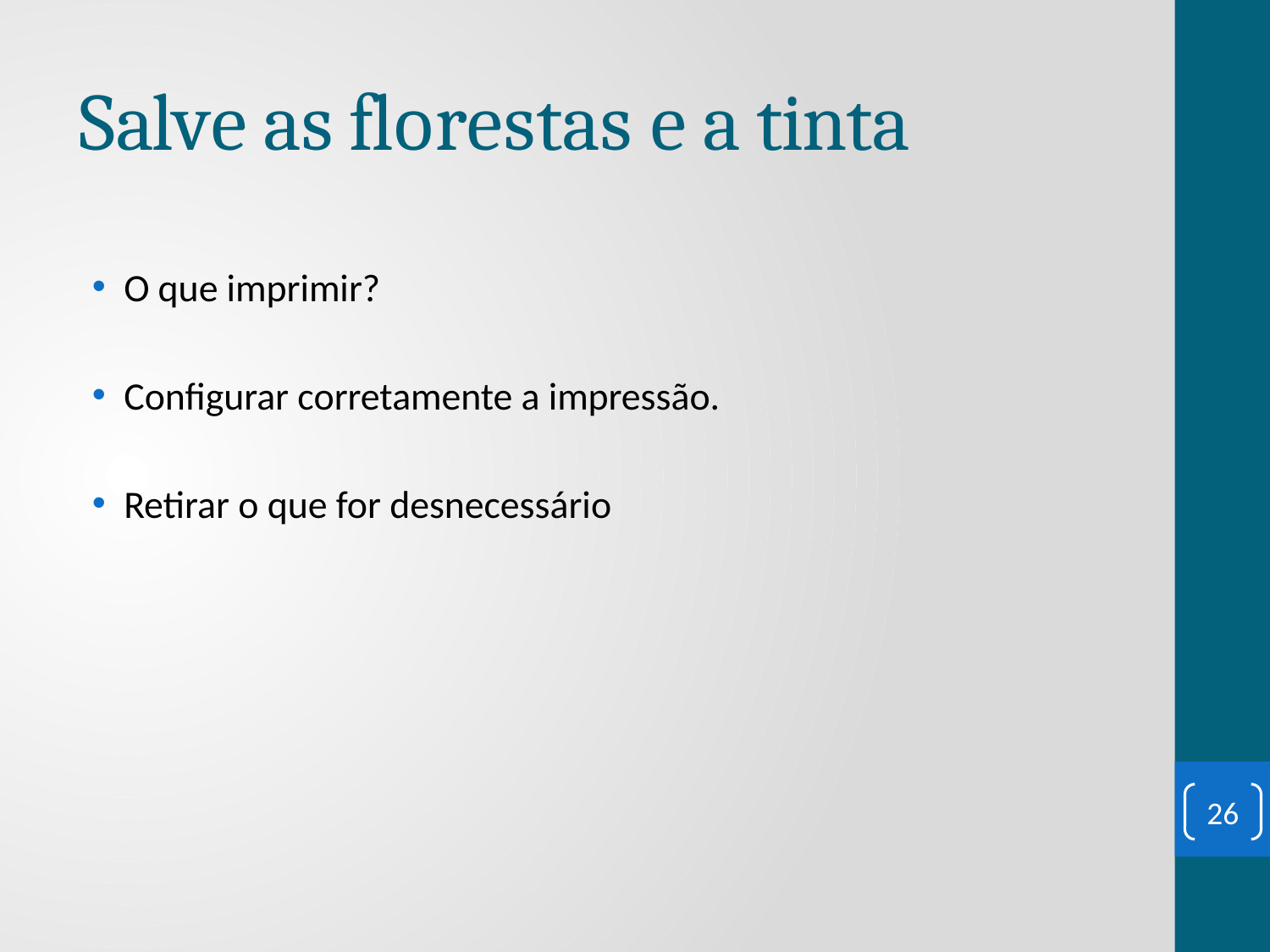

# Salve as florestas e a tinta
O que imprimir?

Configurar corretamente a impressão.

Retirar o que for desnecessário
26